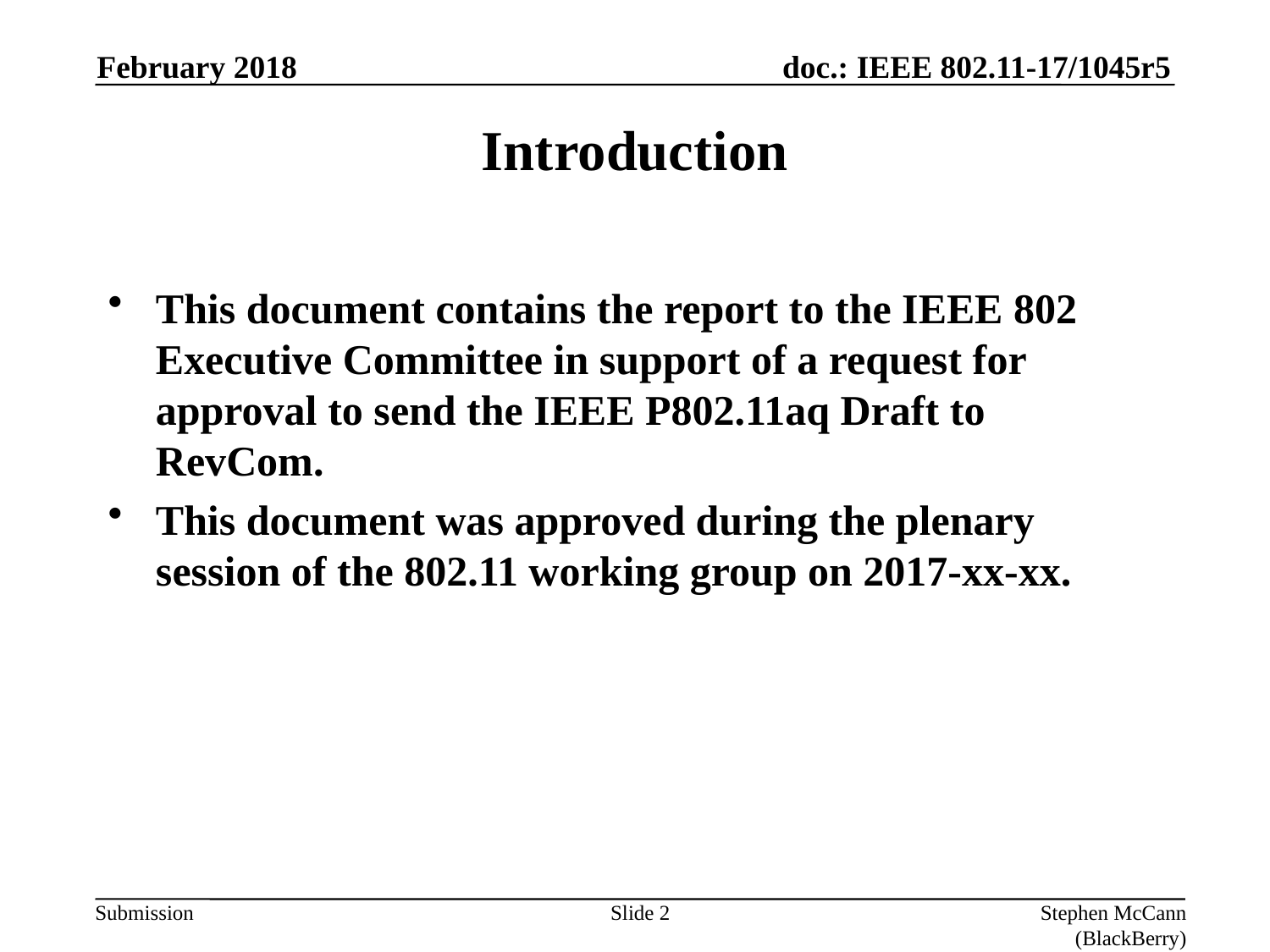

February 2018
# Introduction
This document contains the report to the IEEE 802 Executive Committee in support of a request for approval to send the IEEE P802.11aq Draft to RevCom.
This document was approved during the plenary session of the 802.11 working group on 2017-xx-xx.
Slide 2
Stephen McCann (BlackBerry)